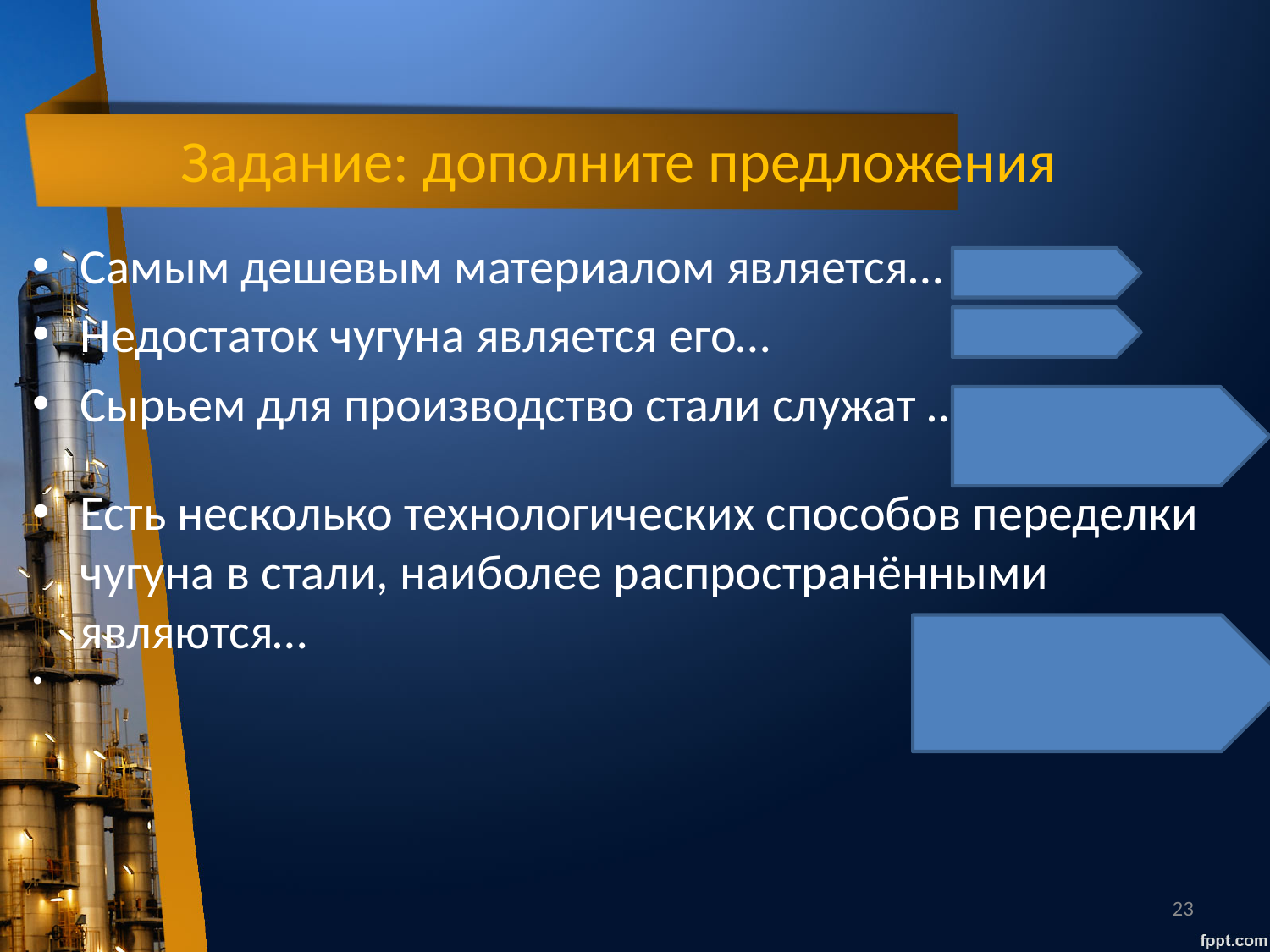

# Задание: дополните предложения
Самым дешевым материалом является…    чугун
Недостаток чугуна является его…                 хрупкость
Сырьем для производство стали служат …Чугун и  сплав железа
                                                                                                                                                        с углеродом
Есть несколько технологических способов переделки чугуна в стали, наиболее распространёнными являются…                                                                                              кислородно-
                                                                                                                                    конверторный
                                                                                                                                             и мартеновский способы

23